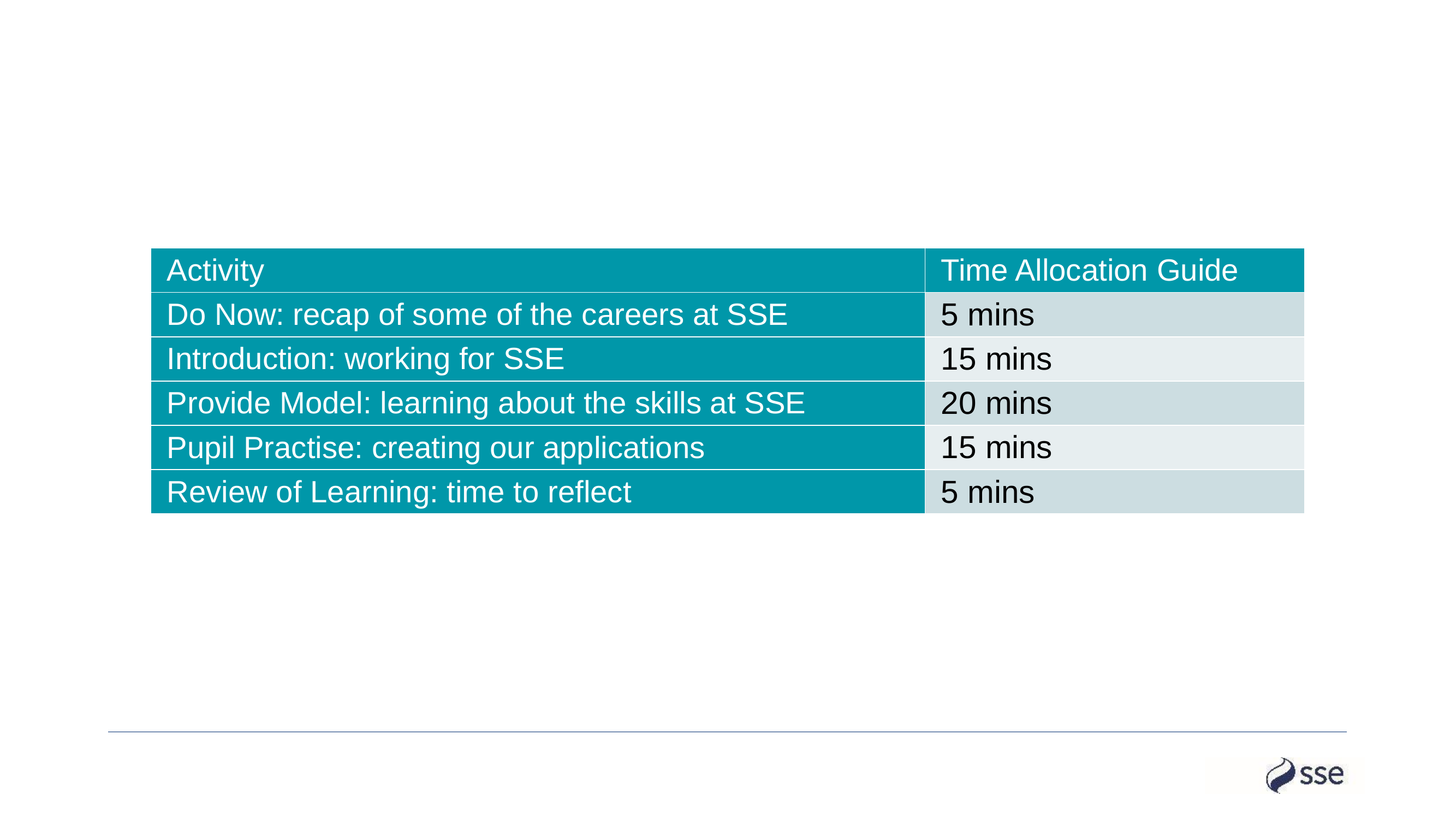

| Activity | Time Allocation Guide |
| --- | --- |
| Do Now: recap of some of the careers at SSE | 5 mins |
| Introduction: working for SSE | 15 mins |
| Provide Model: learning about the skills at SSE | 20 mins |
| Pupil Practise: creating our applications | 15 mins |
| Review of Learning: time to reflect | 5 mins |